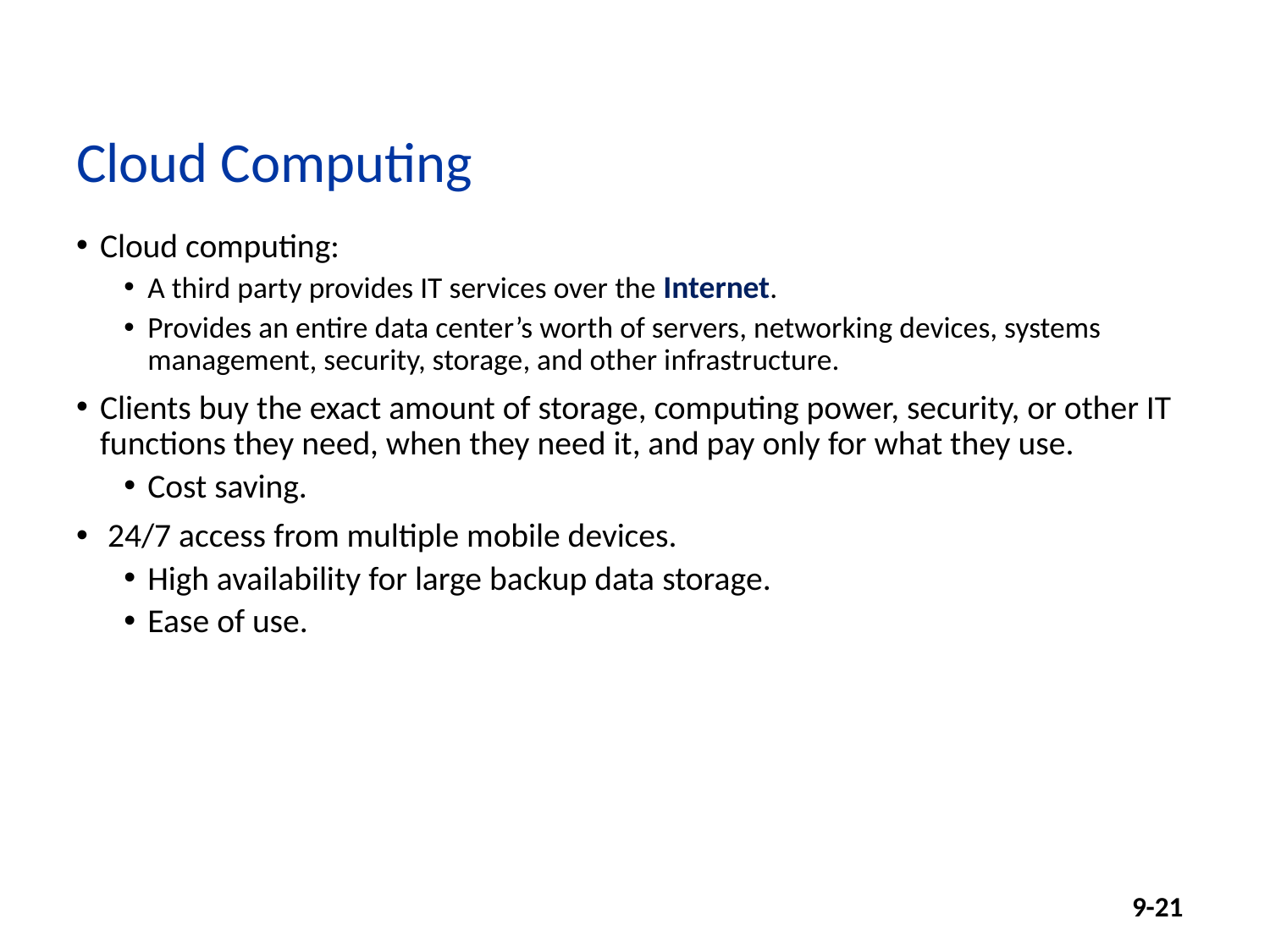

# Cloud Computing
Cloud computing:
A third party provides IT services over the Internet.
Provides an entire data center’s worth of servers, networking devices, systems management, security, storage, and other infrastructure.
Clients buy the exact amount of storage, computing power, security, or other IT functions they need, when they need it, and pay only for what they use.
Cost saving.
 24/7 access from multiple mobile devices.
High availability for large backup data storage.
Ease of use.